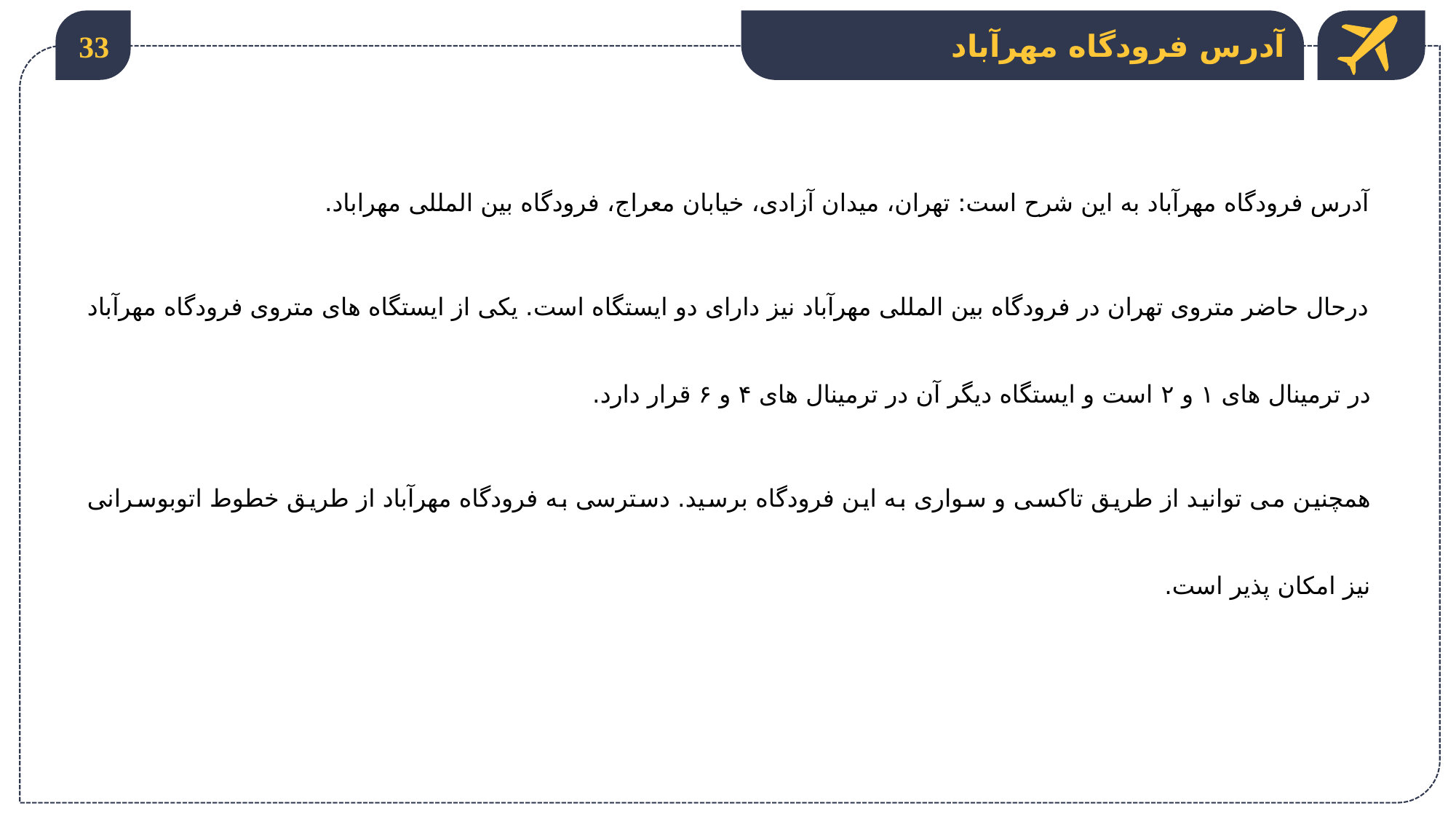

33
آدرس فرودگاه مهرآباد
آدرس فرودگاه مهرآباد به این شرح است: تهران، میدان آزادی، خیابان معراج، فرودگاه بین المللی مهراباد.
درحال حاضر متروی تهران در فرودگاه بین المللی مهرآباد نیز دارای دو ایستگاه است. یکی از ایستگاه های متروی فرودگاه مهرآباد در ترمینال های ۱ و ۲ است و ایستگاه دیگر آن در ترمینال های ۴ و ۶ قرار دارد.
همچنین می توانید از طریق تاکسی و سواری به این فرودگاه برسید. دسترسی به فرودگاه مهرآباد از طریق خطوط اتوبوسرانی نیز امکان پذیر است.